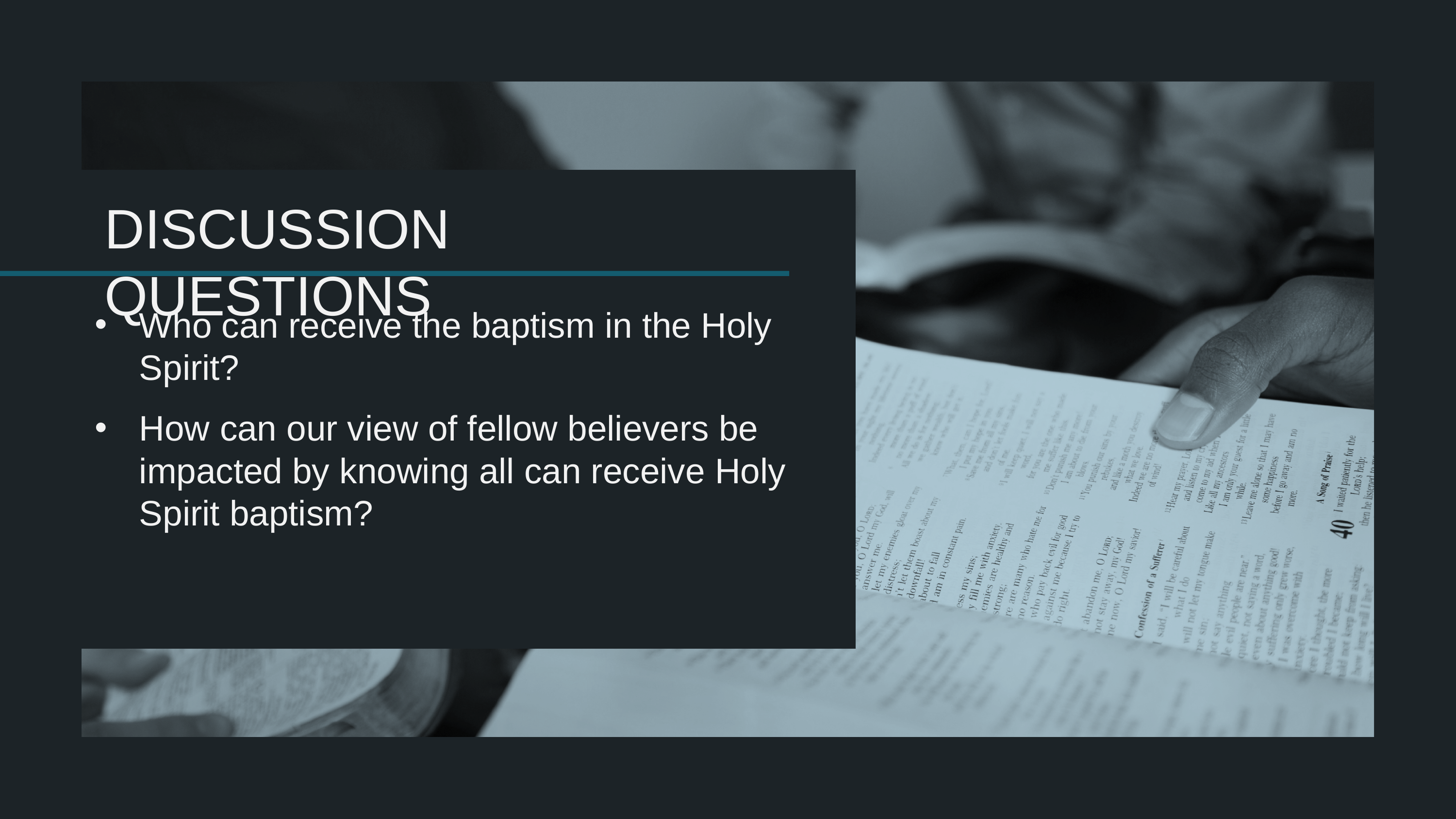

Who can receive the baptism in the Holy Spirit?
How can our view of fellow believers be impacted by knowing all can receive Holy Spirit baptism?